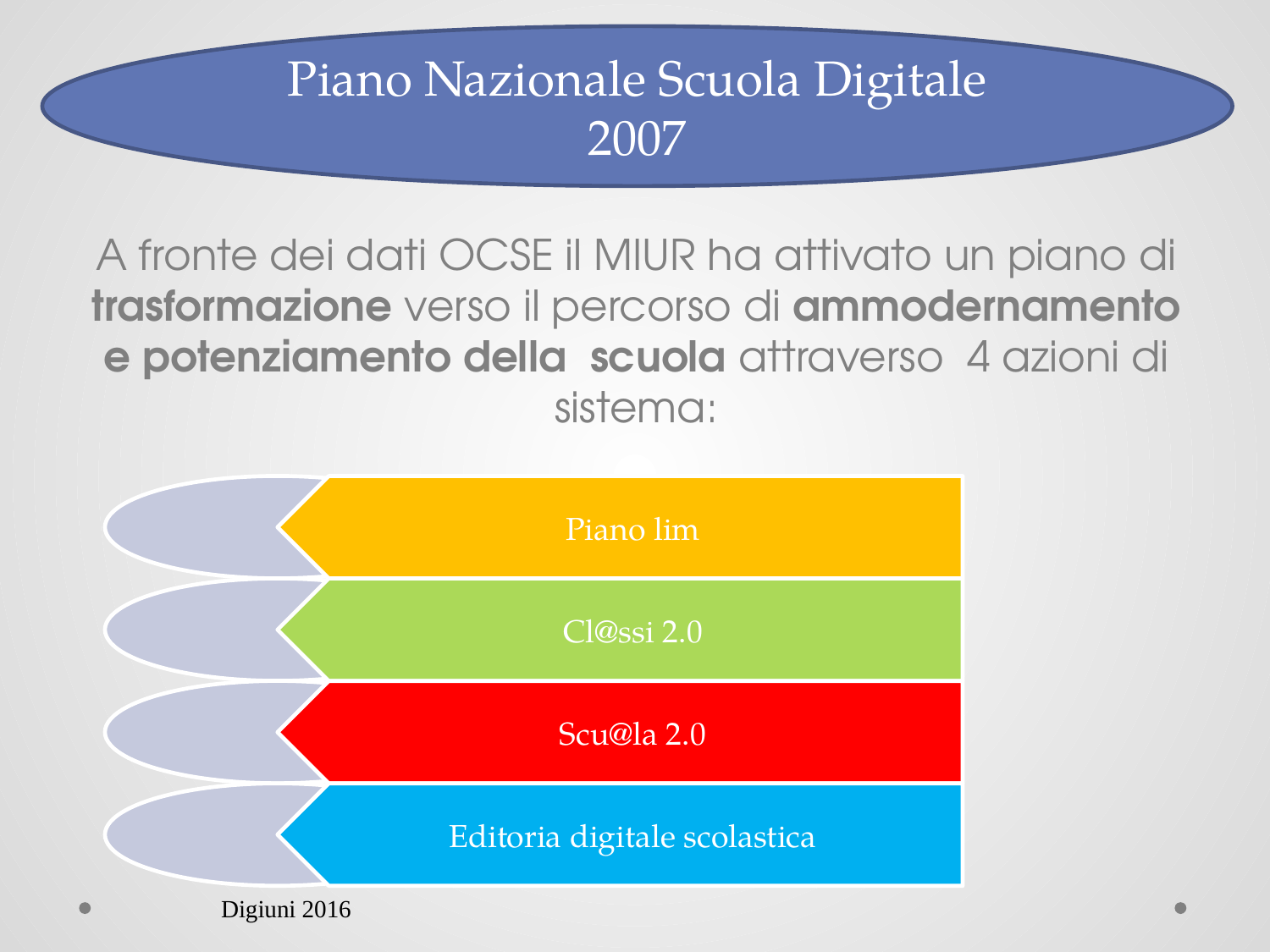

#
Piano Nazionale Scuola Digitale
2007
A fronte dei dati OCSE il MIUR ha attivato un piano di trasformazione verso il percorso di ammodernamento e potenziamento della  scuola attraverso  4 azioni di sistema:
Piano lim
Editoria digitale scolastica
Cl@ssi 2.0
Scu@la 2.0
Digiuni 2016